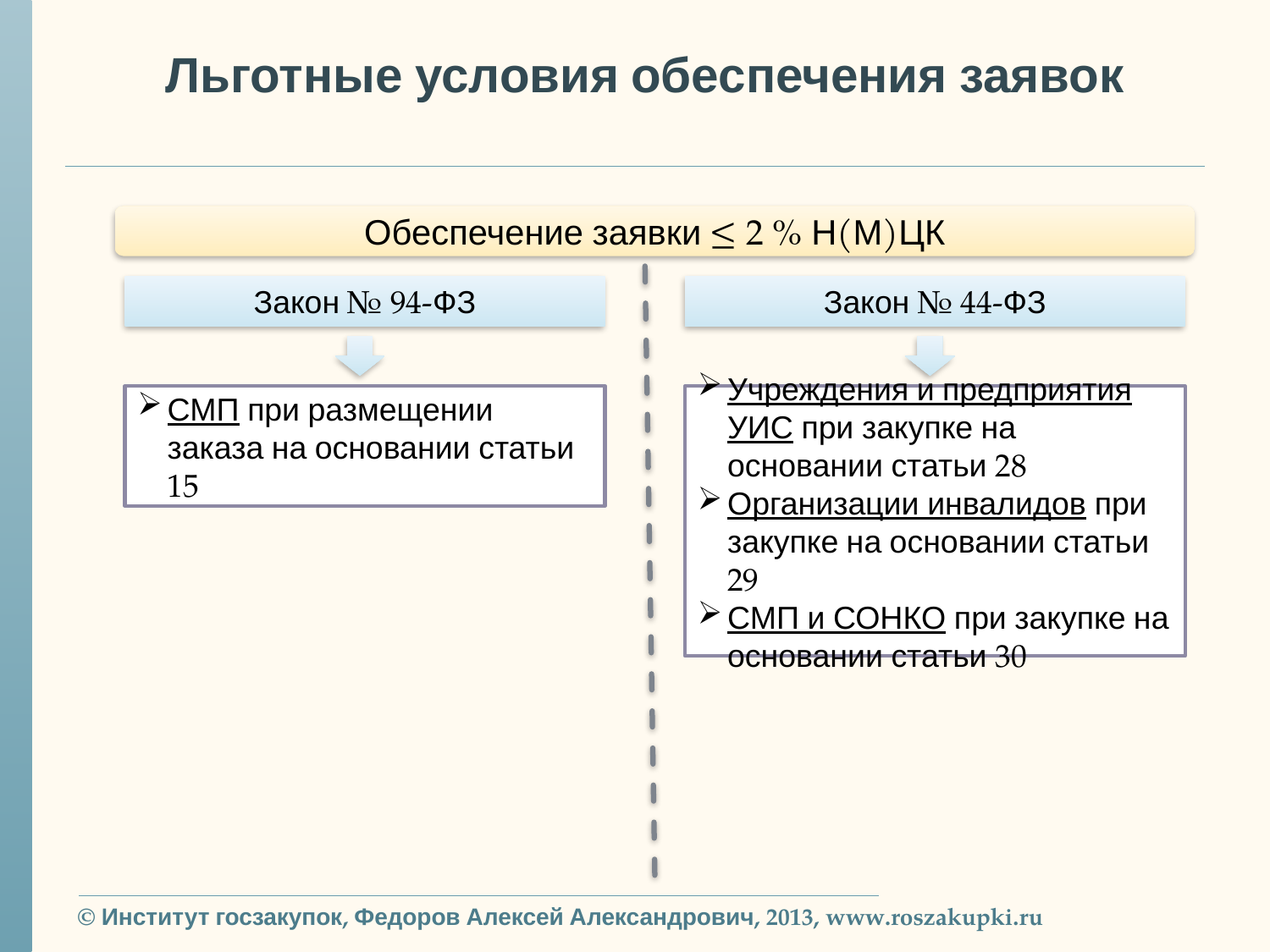

# Льготные условия обеспечения заявок

Обеспечение заявки ≤ 2 % Н(М)ЦК
Закон № 94-ФЗ
Закон № 44-ФЗ

СМП при размещении заказа на основании статьи 15
Учреждения и предприятия УИС при закупке на основании статьи 28
Организации инвалидов при закупке на основании статьи 29
СМП и СОНКО при закупке на основании статьи 30